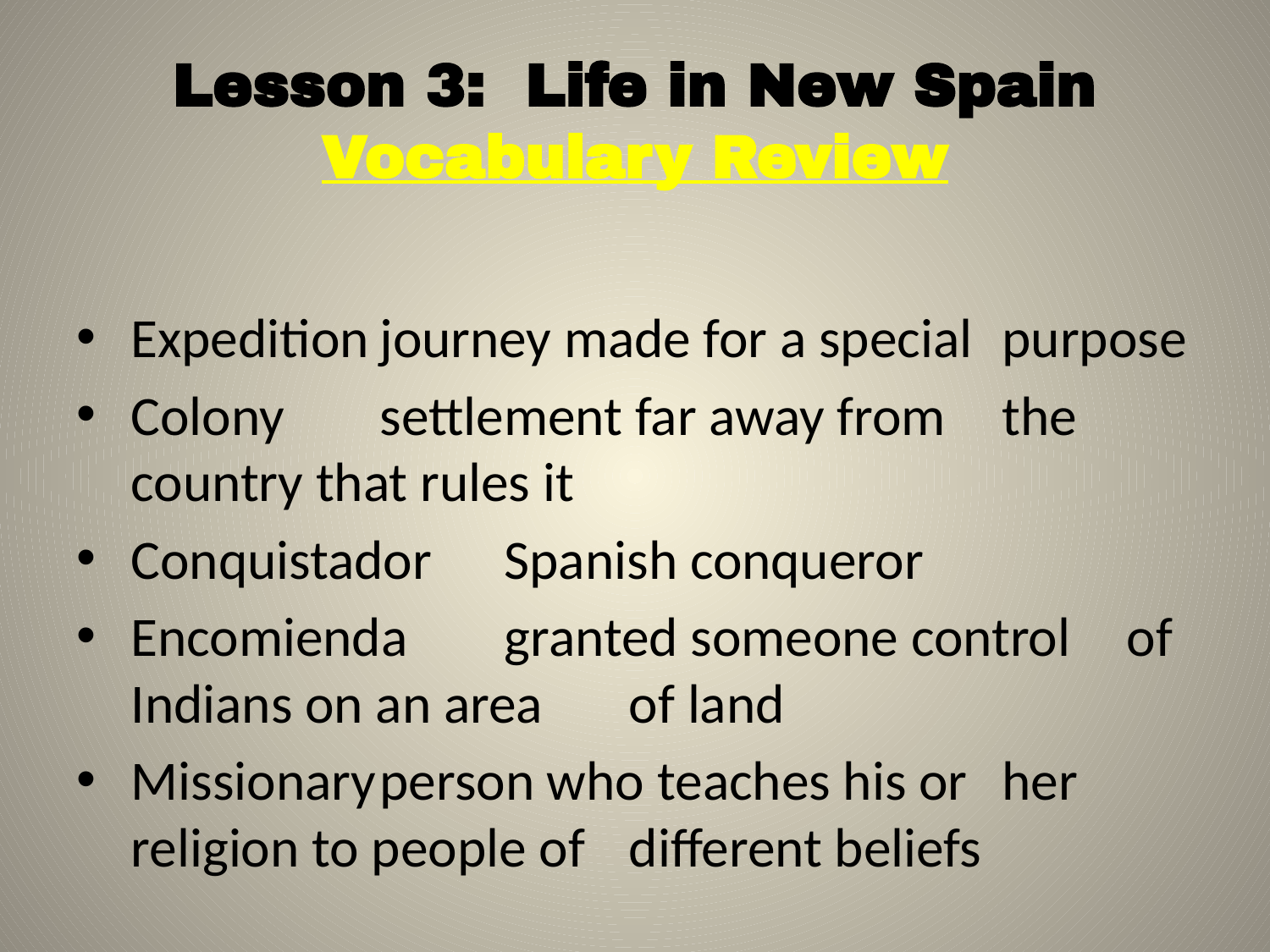

# Lesson 3:  Life in New Spain Vocabulary Review
Expedition			journey made for a special 					purpose
Colony			settlement far away from 						the country that rules it
Conquistador		Spanish conqueror
Encomienda		granted someone control 						of Indians on an area 					of land
Missionary		person who teaches his or 					her religion to people of 					different beliefs